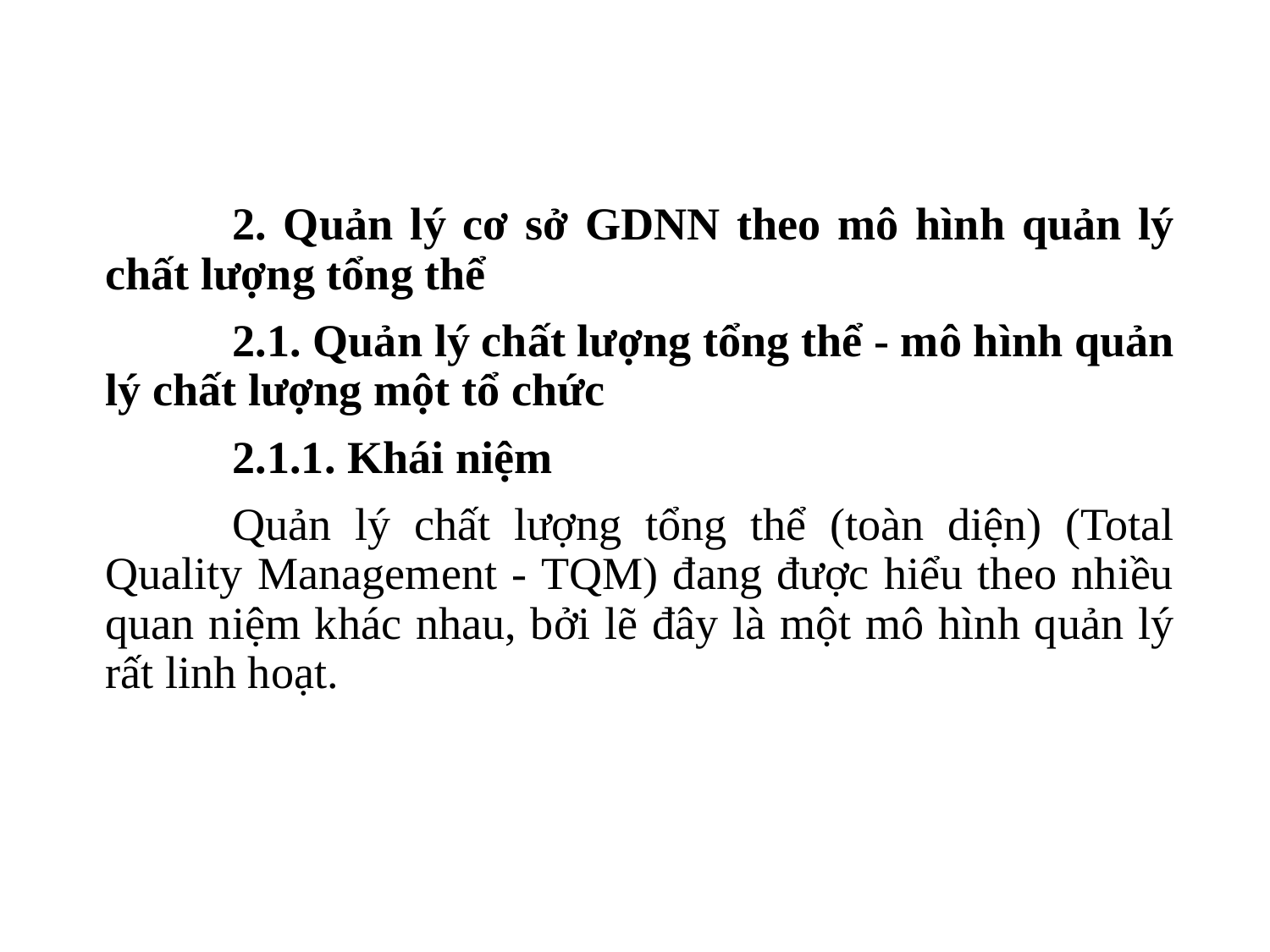

2. Quản lý cơ sở GDNN theo mô hình quản lý chất lượng tổng thể
	2.1. Quản lý chất lượng tổng thể - mô hình quản lý chất lượng một tổ chức
	2.1.1. Khái niệm
	Quản lý chất lượng tổng thể (toàn diện) (Total Quality Management - TQM) đang được hiểu theo nhiều quan niệm khác nhau, bởi lẽ đây là một mô hình quản lý rất linh hoạt.